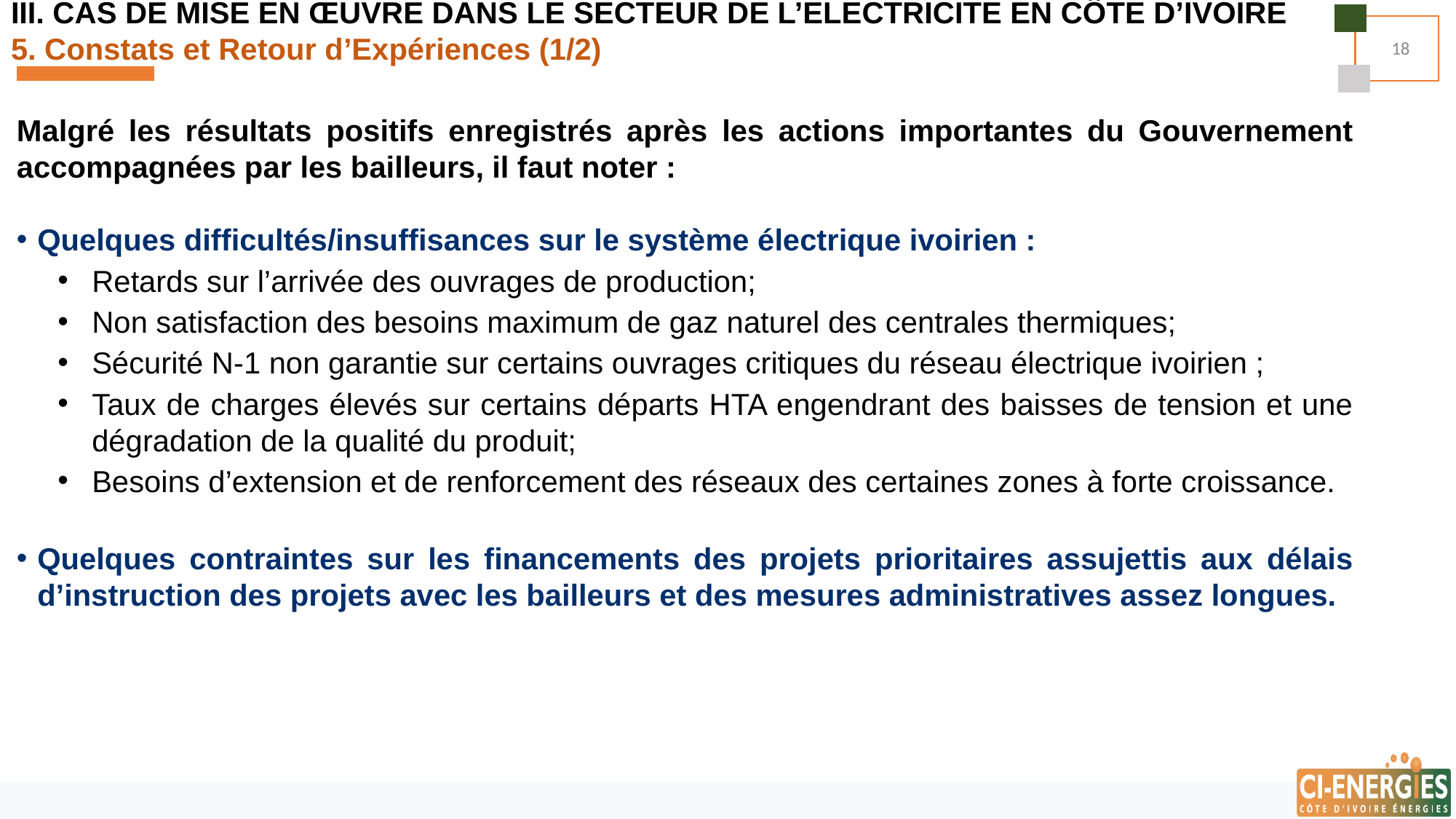

III. CAS DE MISE EN ŒUVRE DANS LE SECTEUR DE L’ELECTRICITE EN CÔTE D’IVOIRE
5. Constats et Retour d’Expériences (1/2)
18
Malgré les résultats positifs enregistrés après les actions importantes du Gouvernement accompagnées par les bailleurs, il faut noter :

Quelques difficultés/insuffisances sur le système électrique ivoirien :
Retards sur l’arrivée des ouvrages de production;
Non satisfaction des besoins maximum de gaz naturel des centrales thermiques;
Sécurité N-1 non garantie sur certains ouvrages critiques du réseau électrique ivoirien ;
Taux de charges élevés sur certains départs HTA engendrant des baisses de tension et une dégradation de la qualité du produit;
Besoins d’extension et de renforcement des réseaux des certaines zones à forte croissance.

Quelques contraintes sur les financements des projets prioritaires assujettis aux délais d’instruction des projets avec les bailleurs et des mesures administratives assez longues.